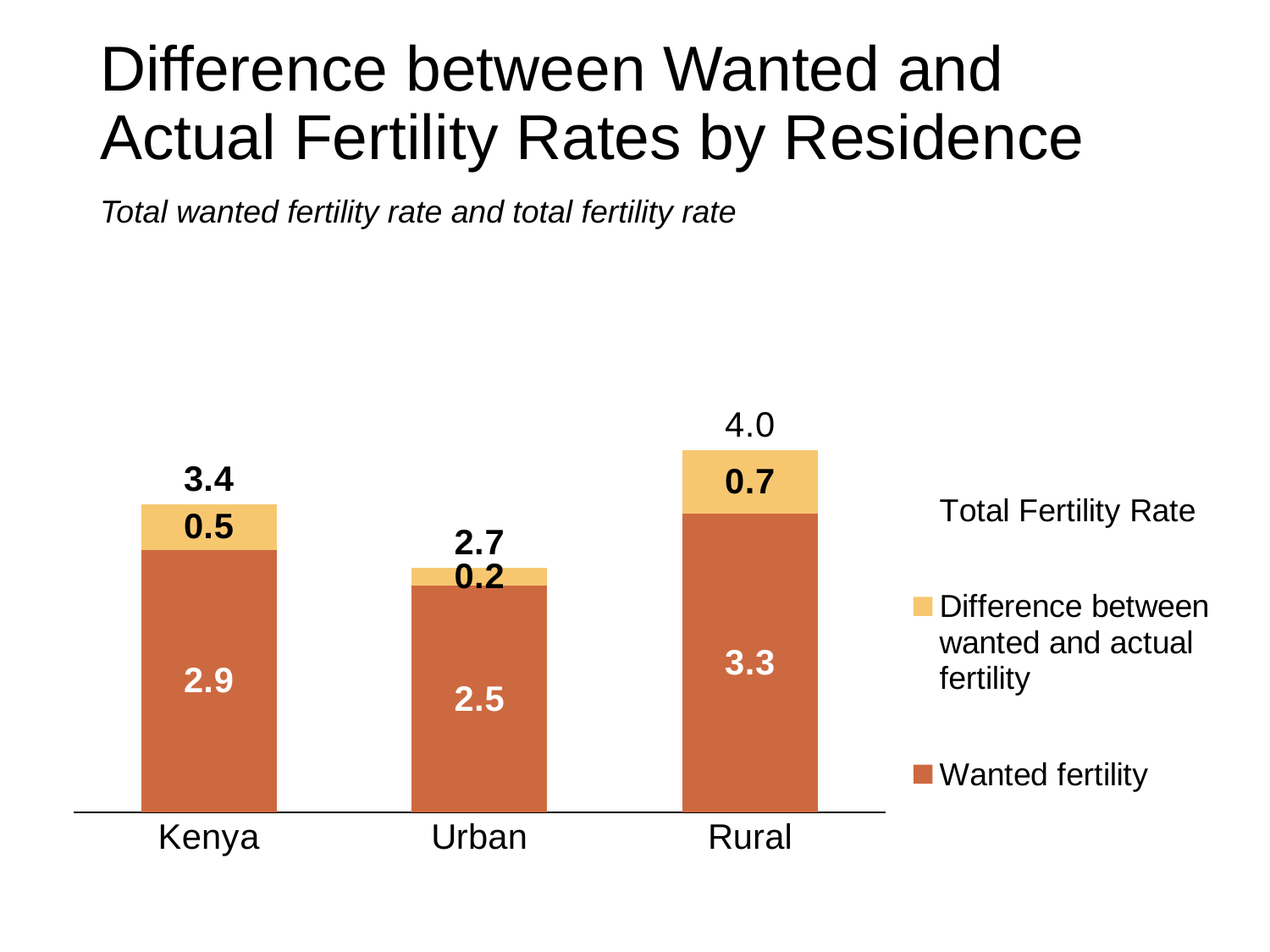

# Difference between Wanted and Actual Fertility Rates by Residence
Total wanted fertility rate and total fertility rate

### Chart

| Category | Wanted fertility | Difference between wanted and actual fertility | Total Fertility Rate |
|---|---|---|---|
| Kenya | 2.9 | 0.5 | 3.4 |
| Urban | 2.5 | 0.20000000000000018 | 2.7 |
| Rural | 3.3 | 0.7000000000000002 | 4.0 |